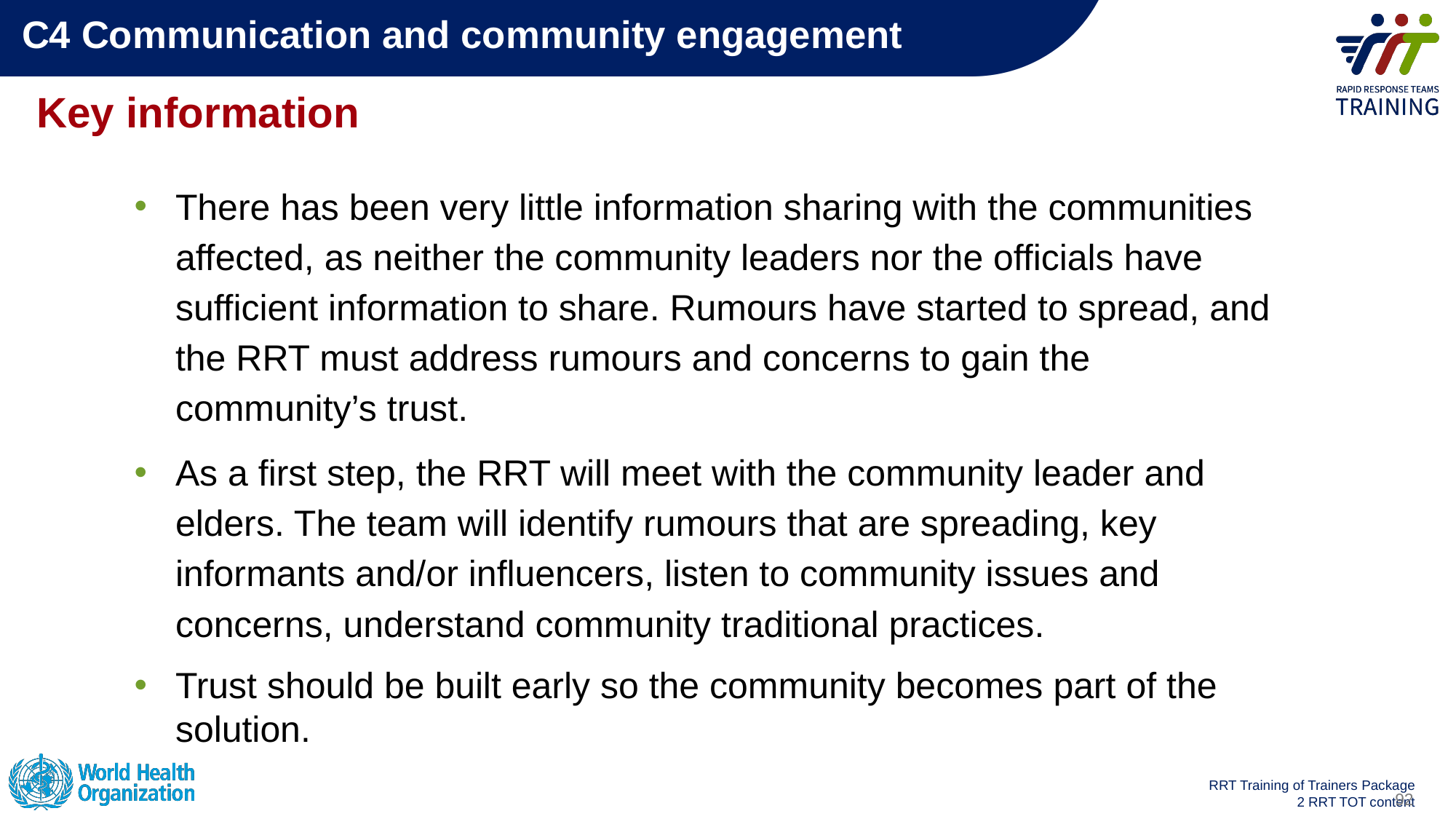

# C4 Communication and community engagement
Key information
There has been very little information sharing with the communities affected, as neither the community leaders nor the officials have sufficient information to share. Rumours have started to spread, and the RRT must address rumours and concerns to gain the community’s trust.
As a first step, the RRT will meet with the community leader and elders. The team will identify rumours that are spreading, key informants and/or influencers, listen to community issues and concerns, understand community traditional practices.
Trust should be built early so the community becomes part of the solution.